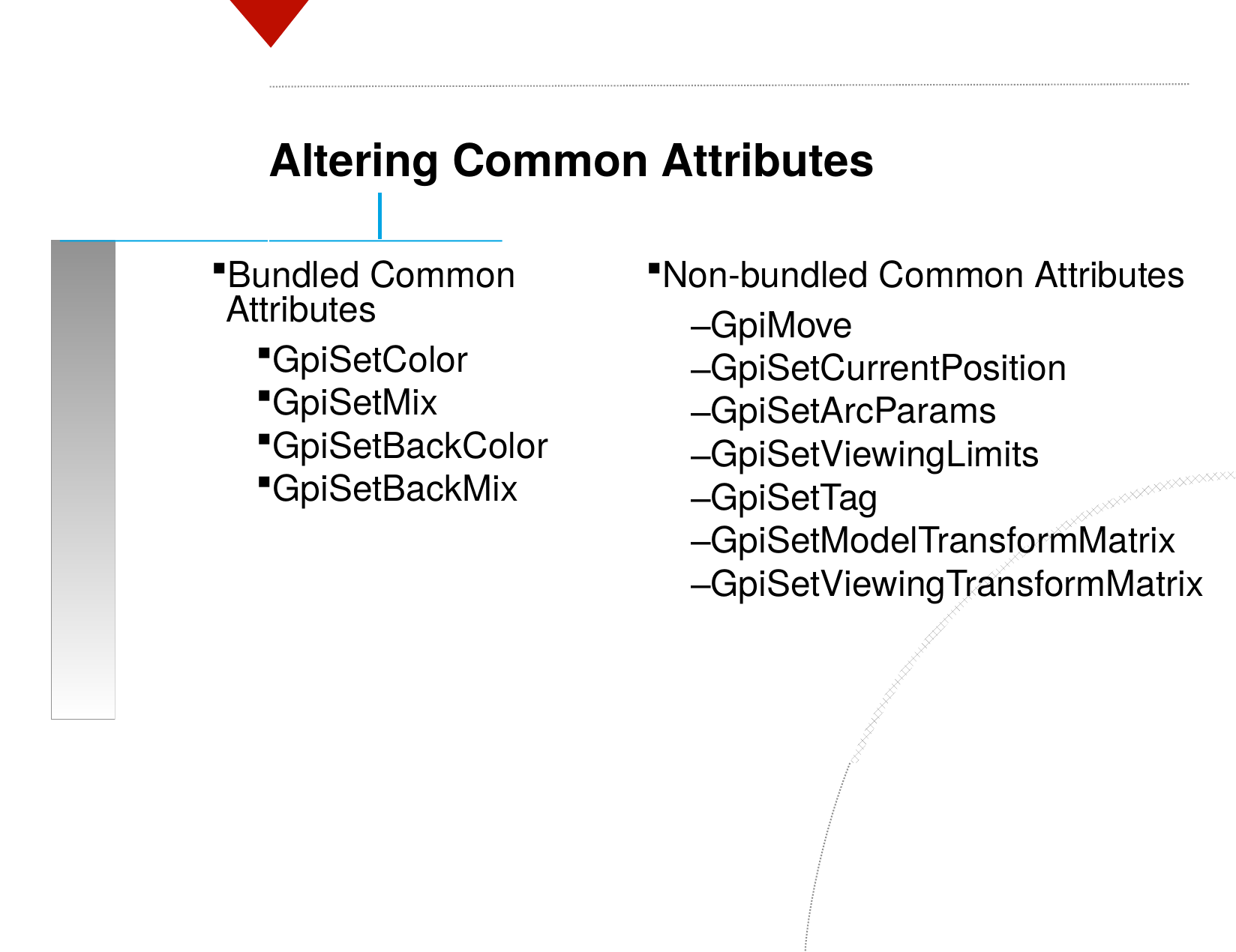

Altering Common Attributes
Bundled Common Attributes
GpiSetColor
GpiSetMix
GpiSetBackColor
GpiSetBackMix
Non-bundled Common Attributes
GpiMove
GpiSetCurrentPosition
GpiSetArcParams
GpiSetViewingLimits
GpiSetTag
GpiSetModelTransformMatrix
GpiSetViewingTransformMatrix